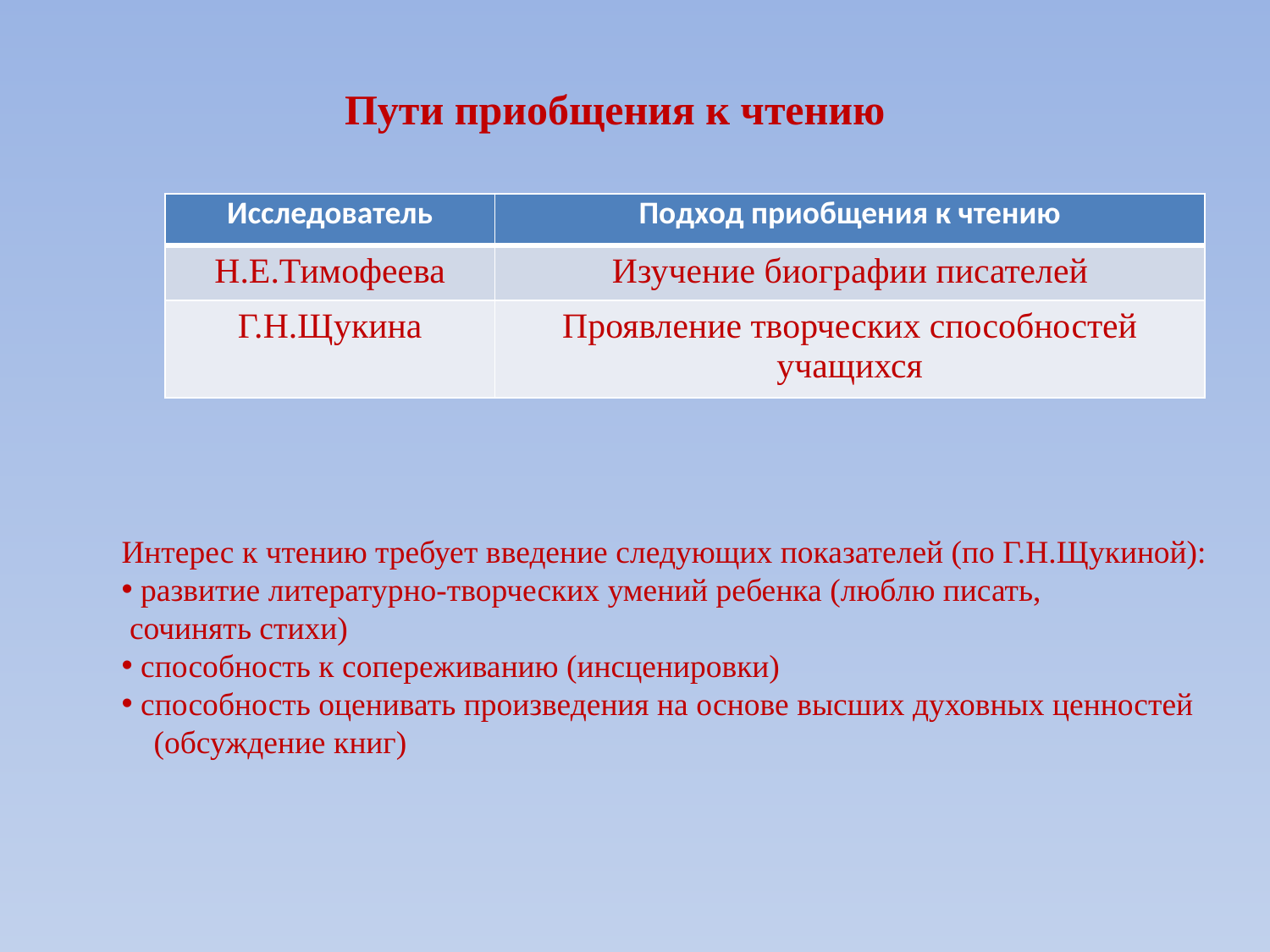

Пути приобщения к чтению
| Исследователь | Подход приобщения к чтению |
| --- | --- |
| Н.Е.Тимофеева | Изучение биографии писателей |
| Г.Н.Щукина | Проявление творческих способностей учащихся |
Интерес к чтению требует введение следующих показателей (по Г.Н.Щукиной):
 развитие литературно-творческих умений ребенка (люблю писать,
 сочинять стихи)
 способность к сопереживанию (инсценировки)
 способность оценивать произведения на основе высших духовных ценностей
    (обсуждение книг)